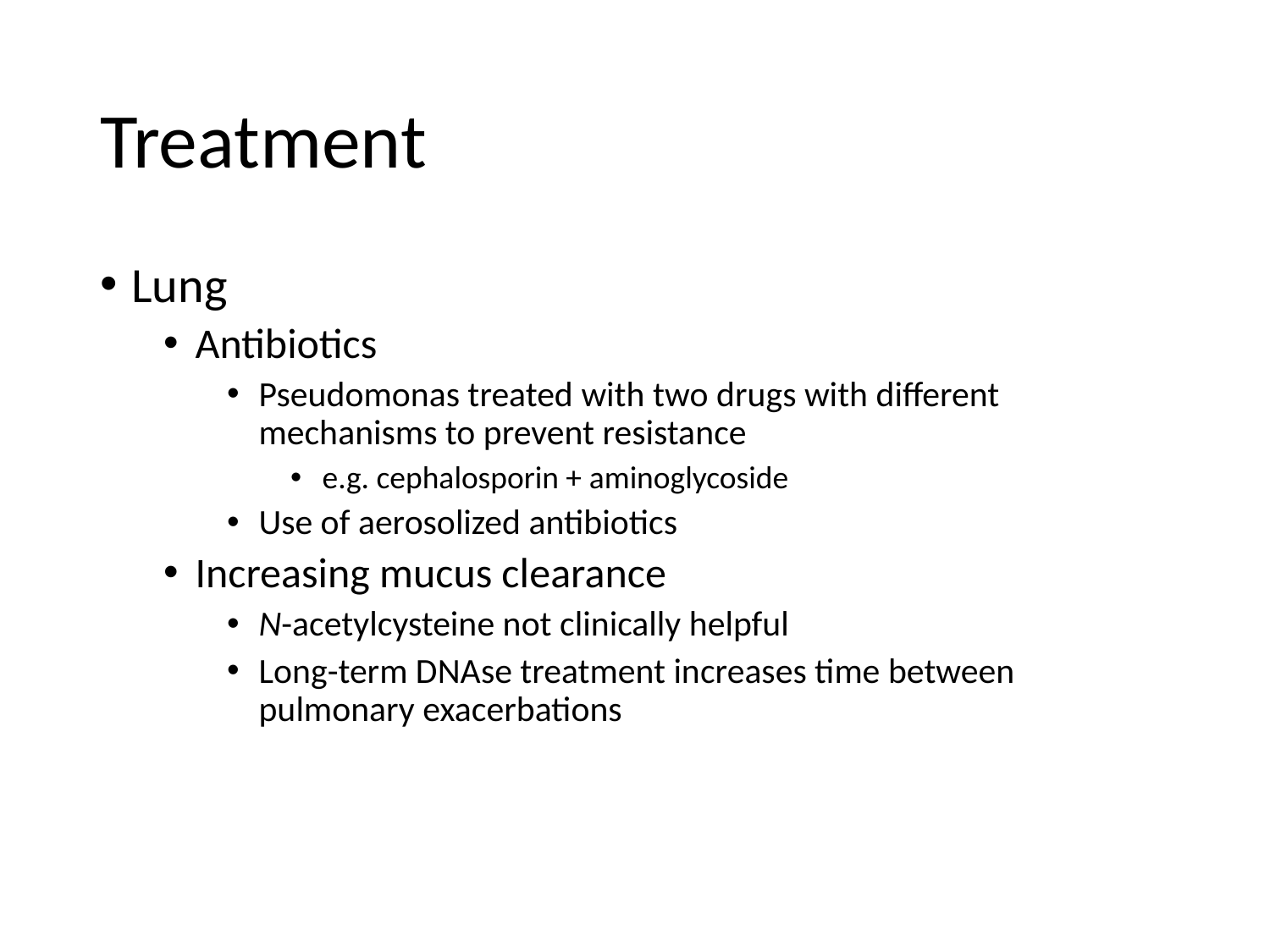

# Treatment
Lung
Antibiotics
Pseudomonas treated with two drugs with different mechanisms to prevent resistance
e.g. cephalosporin + aminoglycoside
Use of aerosolized antibiotics
Increasing mucus clearance
N-acetylcysteine not clinically helpful
Long-term DNAse treatment increases time between pulmonary exacerbations